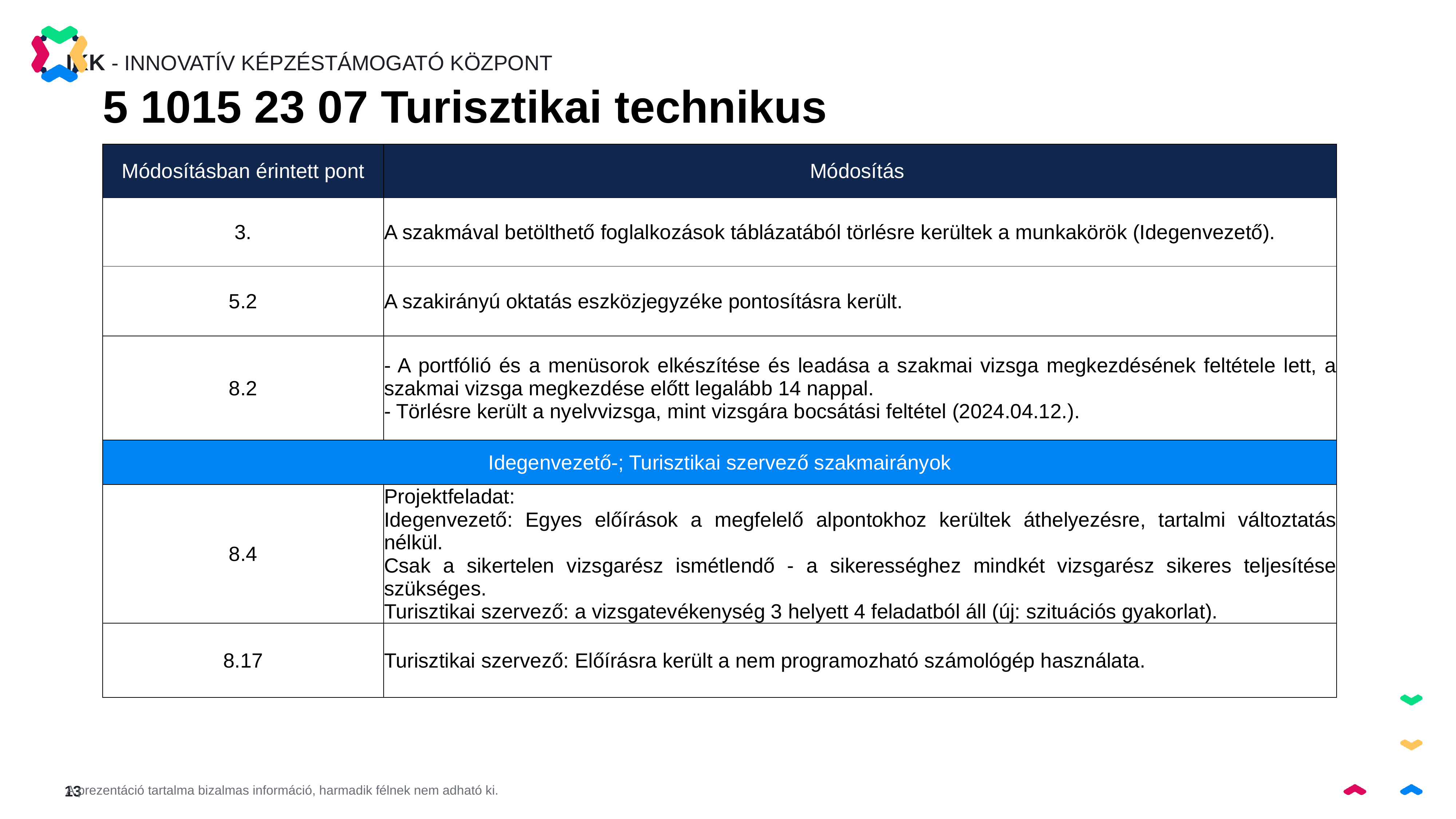

5 1015 23 07 Turisztikai technikus
| Módosításban érintett pont | Módosítás |
| --- | --- |
| 3. | A szakmával betölthető foglalkozások táblázatából törlésre kerültek a munkakörök (Idegenvezető). |
| 5.2 | A szakirányú oktatás eszközjegyzéke pontosításra került. |
| 8.2 | - A portfólió és a menüsorok elkészítése és leadása a szakmai vizsga megkezdésének feltétele lett, a szakmai vizsga megkezdése előtt legalább 14 nappal. - Törlésre került a nyelvvizsga, mint vizsgára bocsátási feltétel (2024.04.12.). |
| Idegenvezető-; Turisztikai szervező szakmairányok |  |
| 8.4 | Projektfeladat: Idegenvezető: Egyes előírások a megfelelő alpontokhoz kerültek áthelyezésre, tartalmi változtatás nélkül. Csak a sikertelen vizsgarész ismétlendő - a sikerességhez mindkét vizsgarész sikeres teljesítése szükséges. Turisztikai szervező: a vizsgatevékenység 3 helyett 4 feladatból áll (új: szituációs gyakorlat). |
| 8.17 | Turisztikai szervező: Előírásra került a nem programozható számológép használata. |